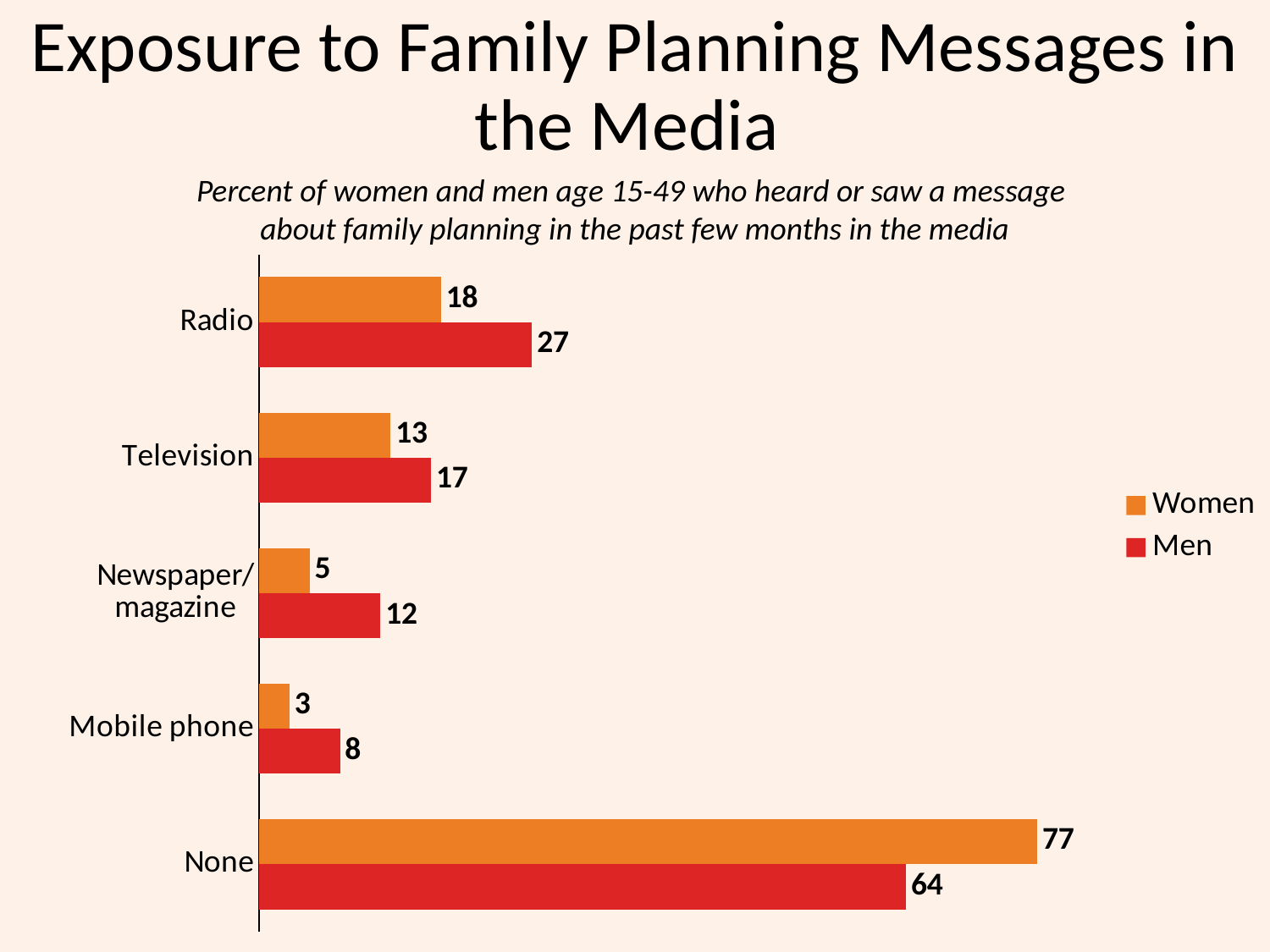

# Exposure to Family Planning Messages in the Media
Percent of women and men age 15-49 who heard or saw a message
about family planning in the past few months in the media

### Chart

| Category | Men | Women |
|---|---|---|
| None | 64.0 | 77.0 |
| Mobile phone | 8.0 | 3.0 |
| Newspaper/ magazine | 12.0 | 5.0 |
| Television | 17.0 | 13.0 |
| Radio | 27.0 | 18.0 |